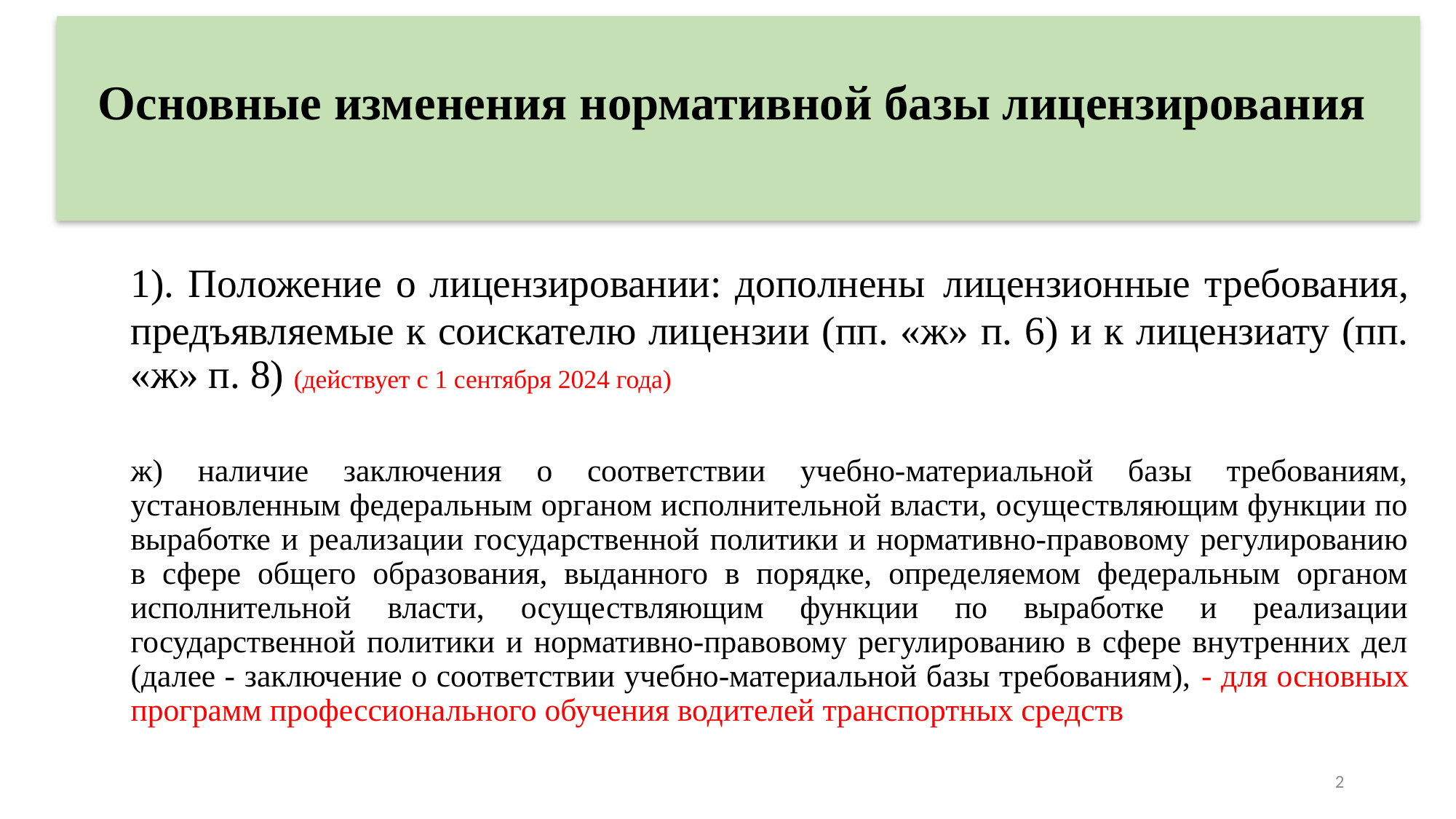

Основные изменения нормативной базы лицензирования

1). Положение о лицензировании: дополнены лицензионные требования, предъявляемые к соискателю лицензии (пп. «ж» п. 6) и к лицензиату (пп. «ж» п. 8) (действует с 1 сентября 2024 года)

ж) наличие заключения о соответствии учебно-материальной базы требованиям, установленным федеральным органом исполнительной власти, осуществляющим функции по выработке и реализации государственной политики и нормативно-правовому регулированию в сфере общего образования, выданного в порядке, определяемом федеральным органом исполнительной власти, осуществляющим функции по выработке и реализации государственной политики и нормативно-правовому регулированию в сфере внутренних дел (далее - заключение о соответствии учебно-материальной базы требованиям), - для основных программ профессионального обучения водителей транспортных средств

2